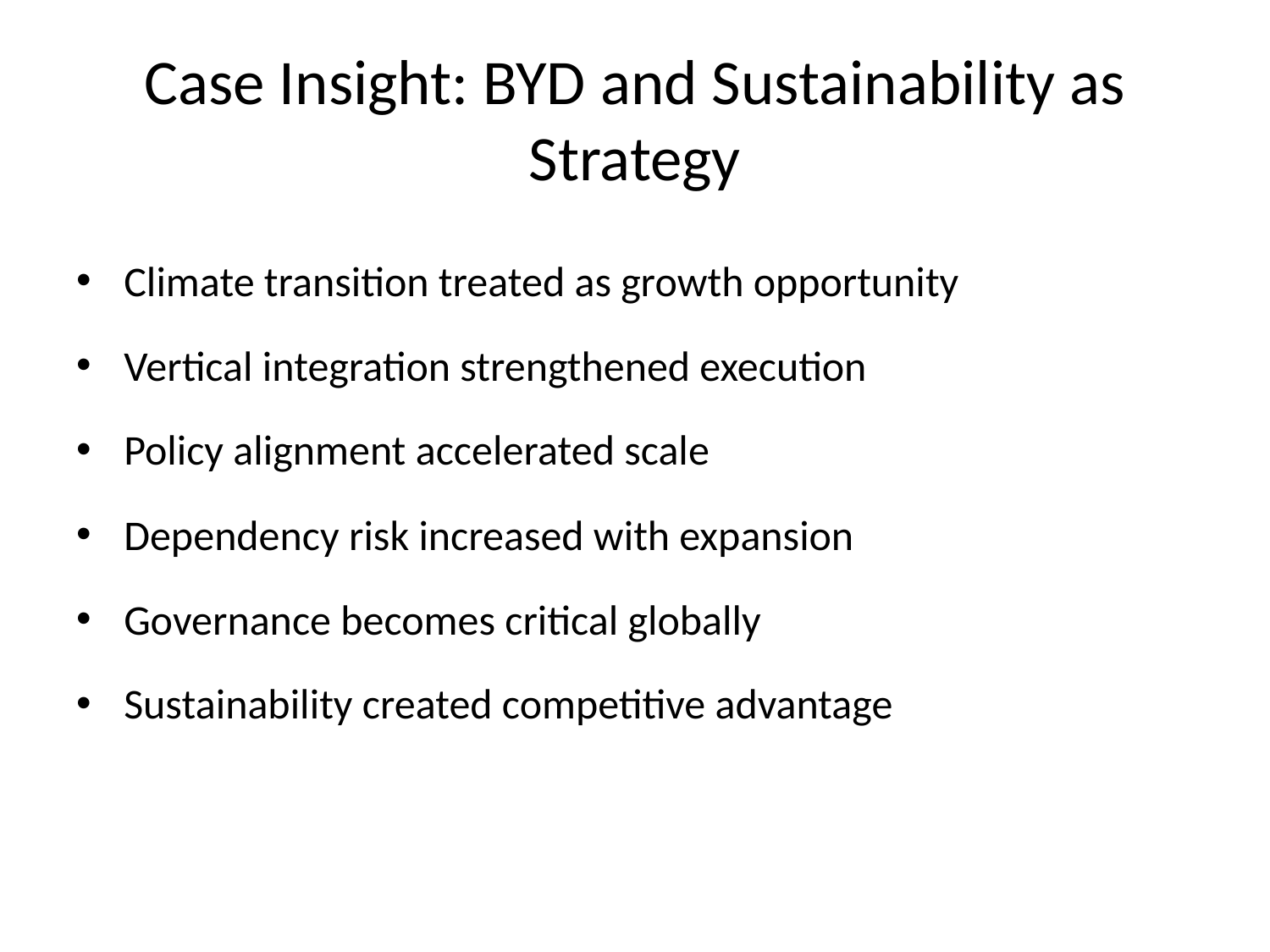

# Case Insight: BYD and Sustainability as Strategy
Climate transition treated as growth opportunity
Vertical integration strengthened execution
Policy alignment accelerated scale
Dependency risk increased with expansion
Governance becomes critical globally
Sustainability created competitive advantage